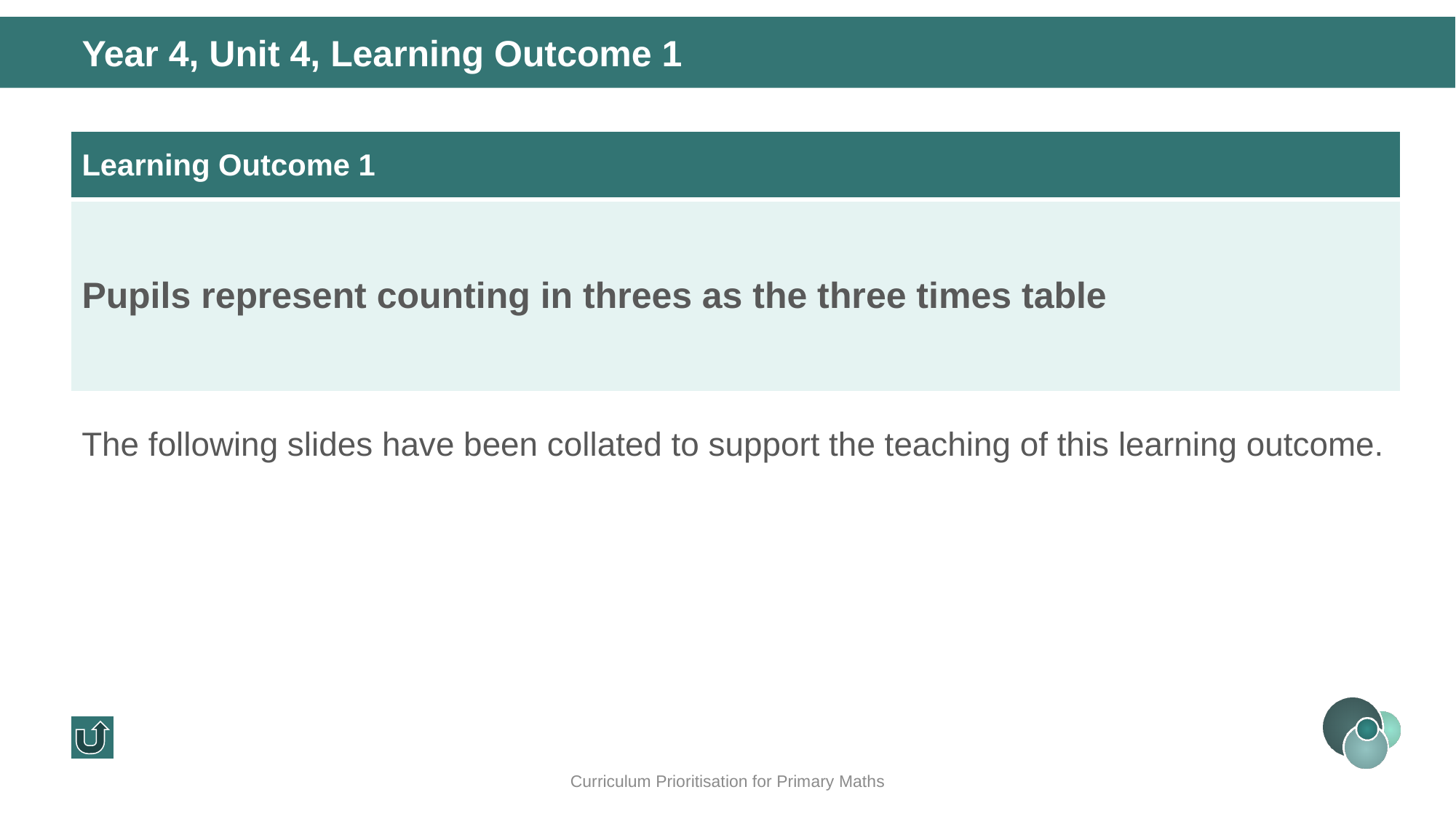

Year 4, Unit 4, Learning Outcome 1
| Learning Outcome 1 |
| --- |
| Pupils represent counting in threes as the three times table |
The following slides have been collated to support the teaching of this learning outcome.

Curriculum Prioritisation for Primary Maths